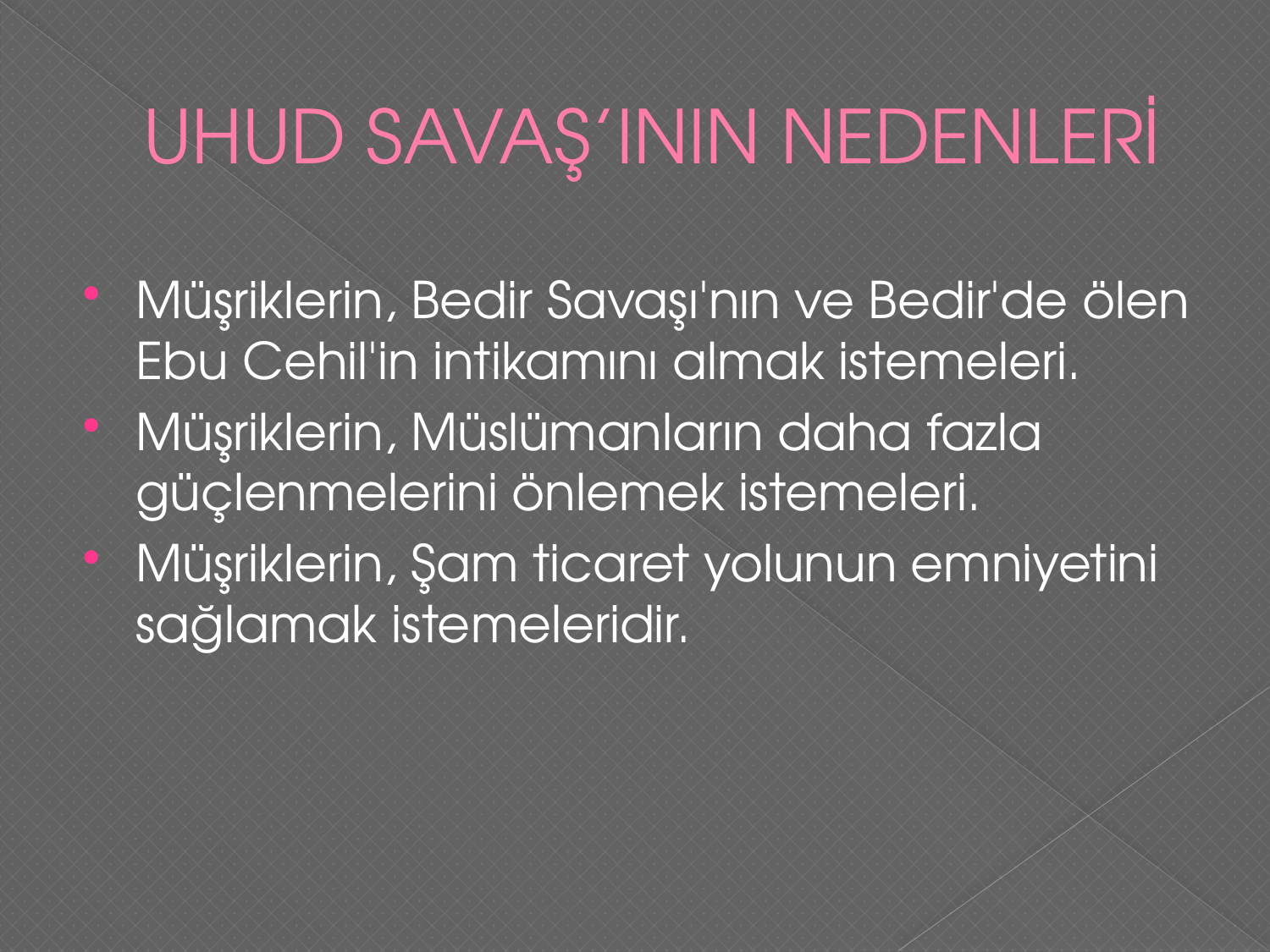

# UHUD SAVAŞ’ININ NEDENLERİ
Müşriklerin, Bedir Savaşı'nın ve Bedir'de ölen Ebu Cehil'in intikamını almak istemeleri.
Müşriklerin, Müslümanların daha fazla güçlenmelerini önlemek istemeleri.
Müşriklerin, Şam ticaret yolunun emniyetini sağlamak istemeleridir.